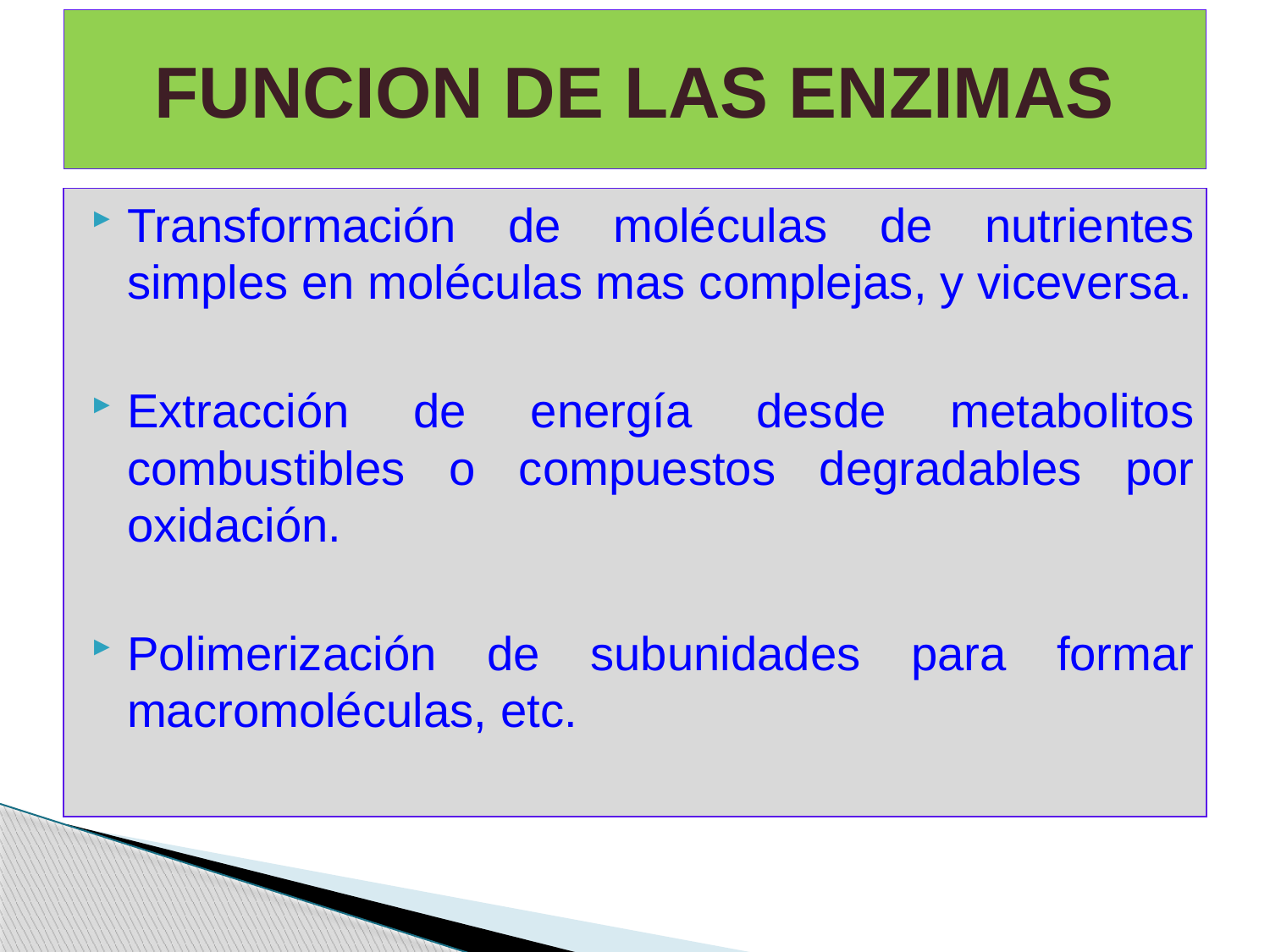

# FUNCION DE LAS ENZIMAS
Transformación de moléculas de nutrientes simples en moléculas mas complejas, y viceversa.

Extracción de energía desde metabolitos combustibles o compuestos degradables por oxidación.

Polimerización de subunidades para formar macromoléculas, etc.